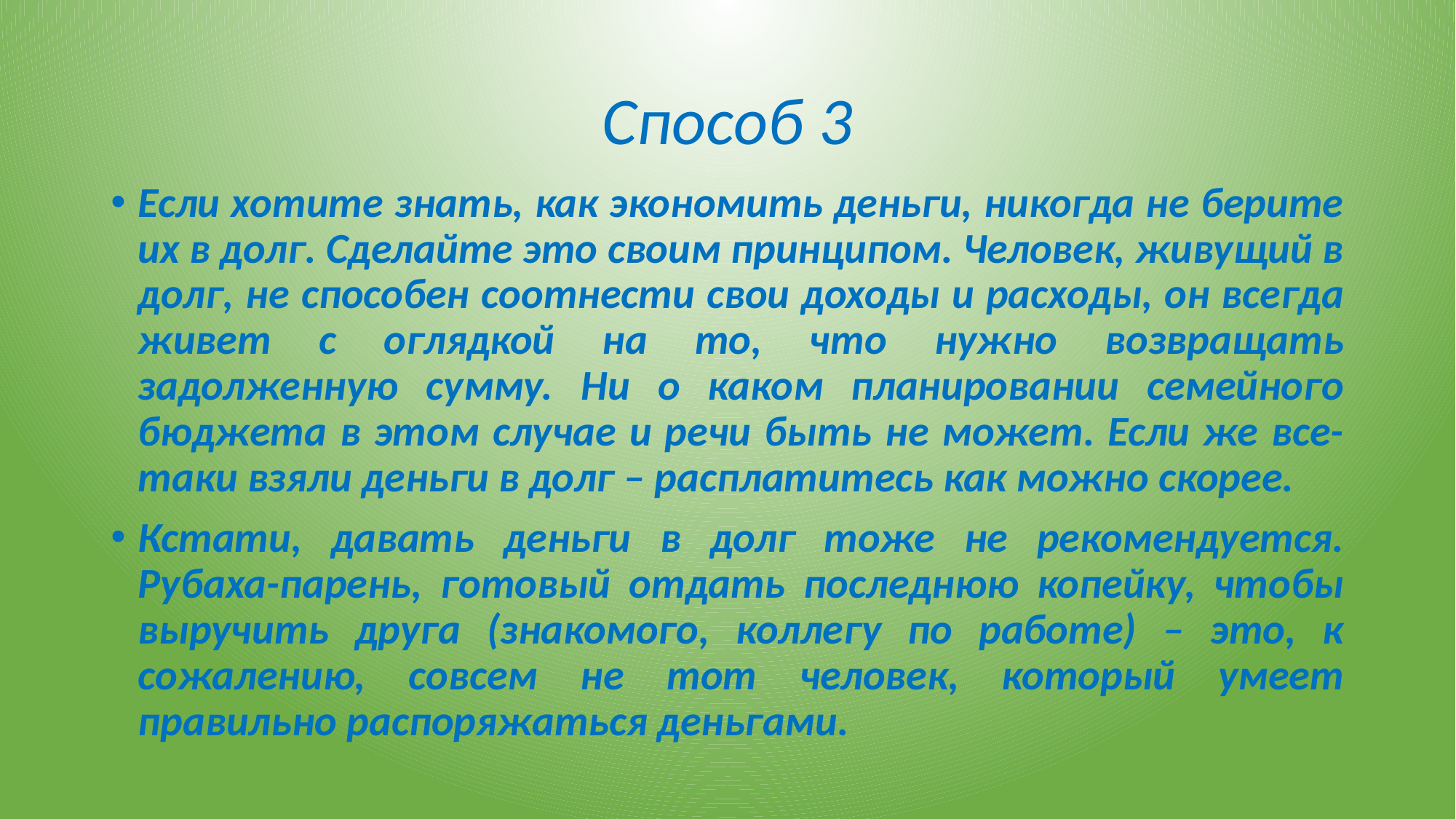

# Способ 3
Если хотите знать, как экономить деньги, никогда не берите их в долг. Сделайте это своим принципом. Человек, живущий в долг, не способен соотнести свои доходы и расходы, он всегда живет с оглядкой на то, что нужно возвращать задолженную сумму. Ни о каком планировании семейного бюджета в этом случае и речи быть не может. Если же все-таки взяли деньги в долг – расплатитесь как можно скорее.
Кстати, давать деньги в долг тоже не рекомендуется. Рубаха-парень, готовый отдать последнюю копейку, чтобы выручить друга (знакомого, коллегу по работе) – это, к сожалению, совсем не тот человек, который умеет правильно распоряжаться деньгами.